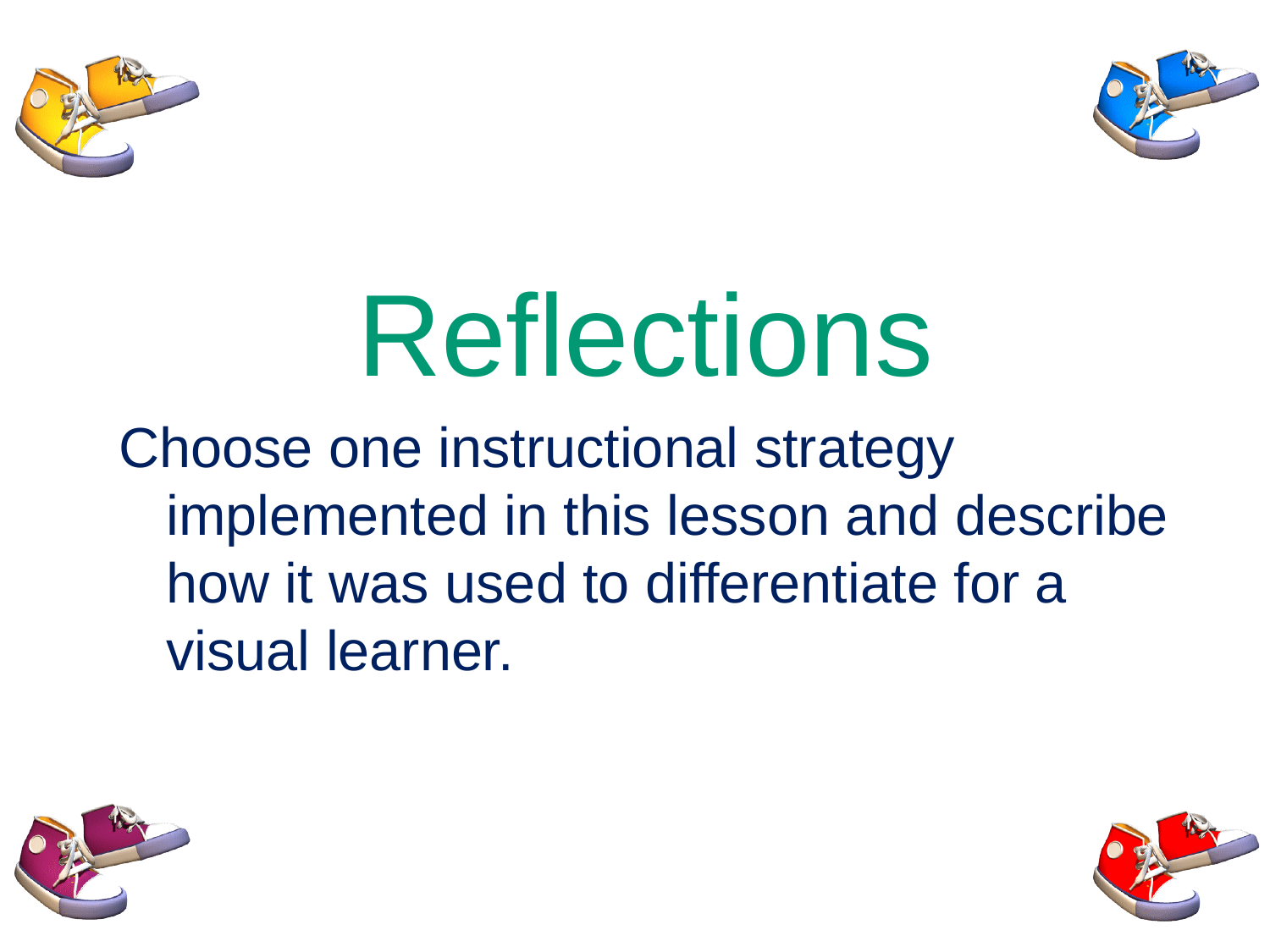

Reflections
Choose one instructional strategy implemented in this lesson and describe how it was used to differentiate for a visual learner.